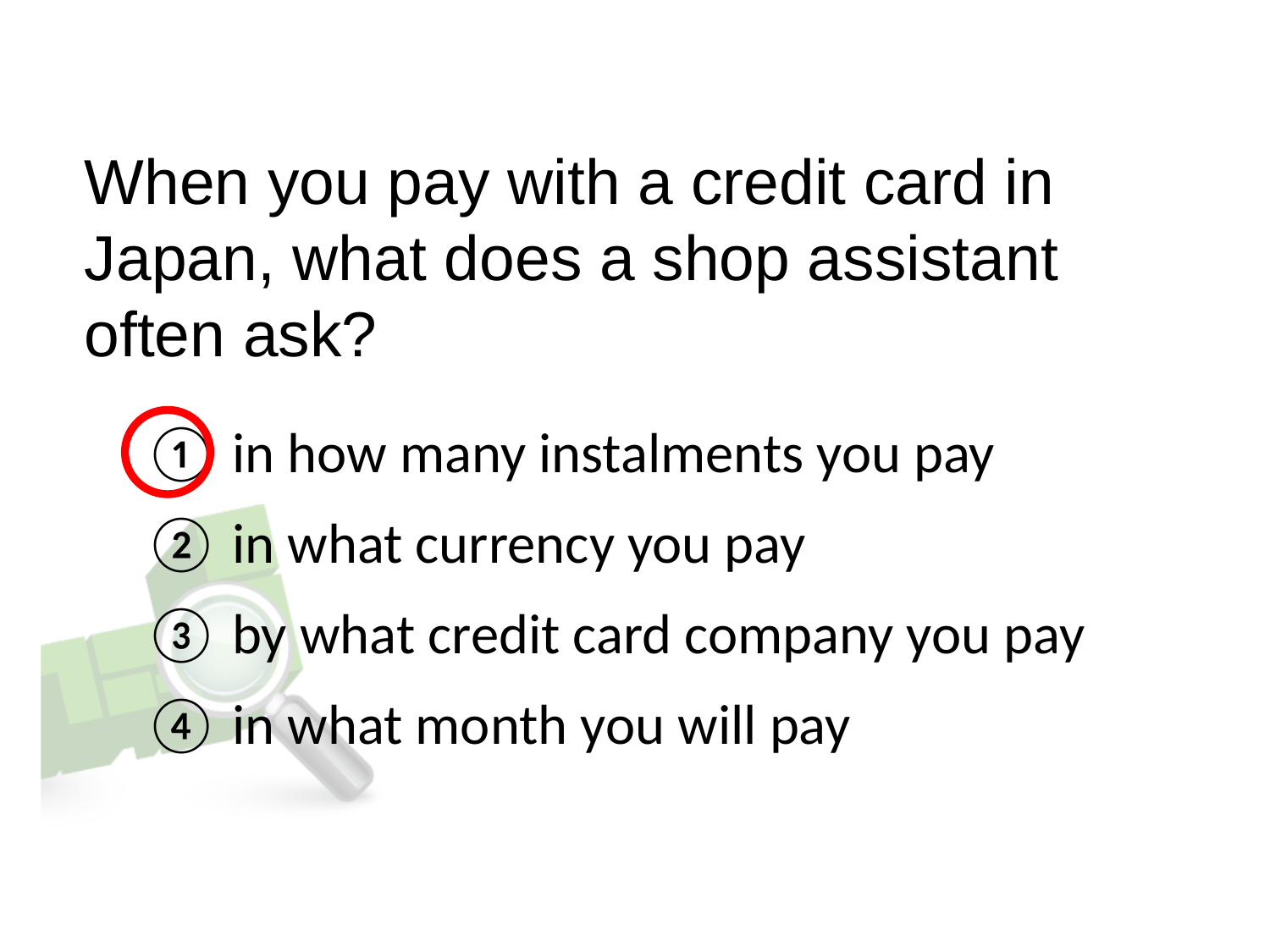

When you pay with a credit card in Japan, what does a shop assistant often ask?

① in how many instalments you pay
② in what currency you pay
③ by what credit card company you pay
④ in what month you will pay